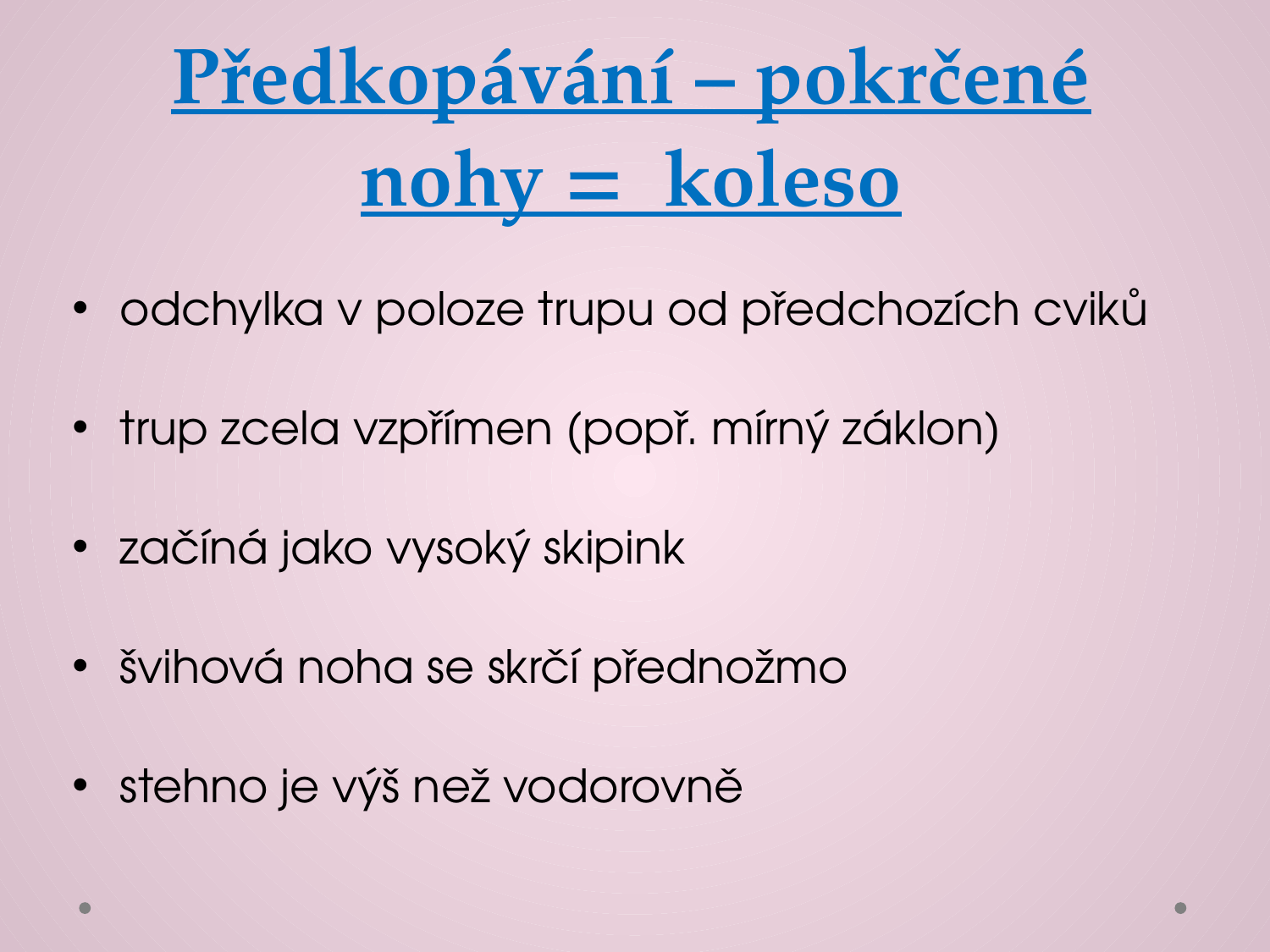

# Předkopávání – pokrčené nohy =  koleso
odchylka v poloze trupu od předchozích cviků
trup zcela vzpřímen (popř. mírný záklon)
začíná jako vysoký skipink
švihová noha se skrčí přednožmo
stehno je výš než vodorovně